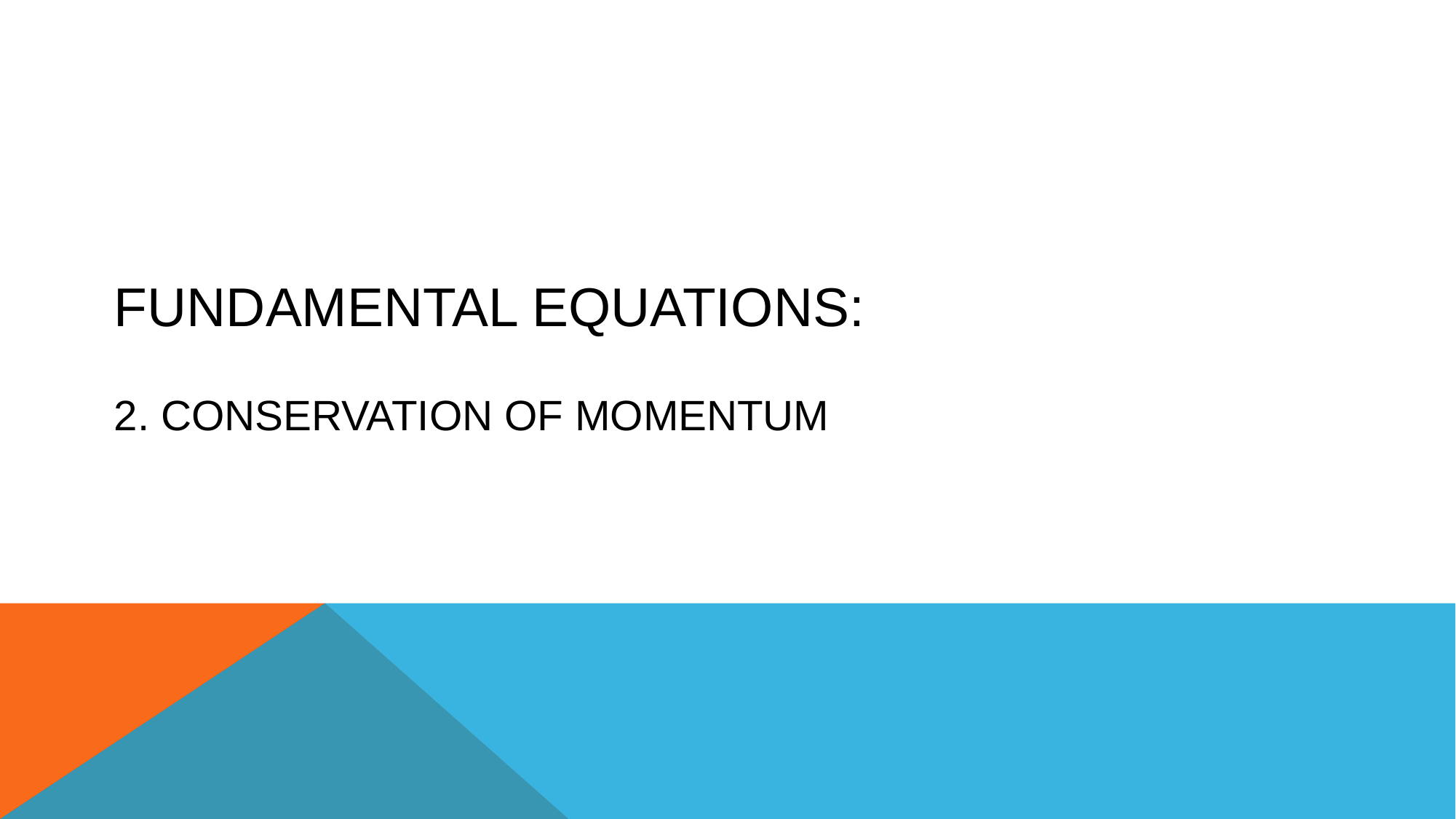

# Fundamental Equations: 2. Conservation of momentum